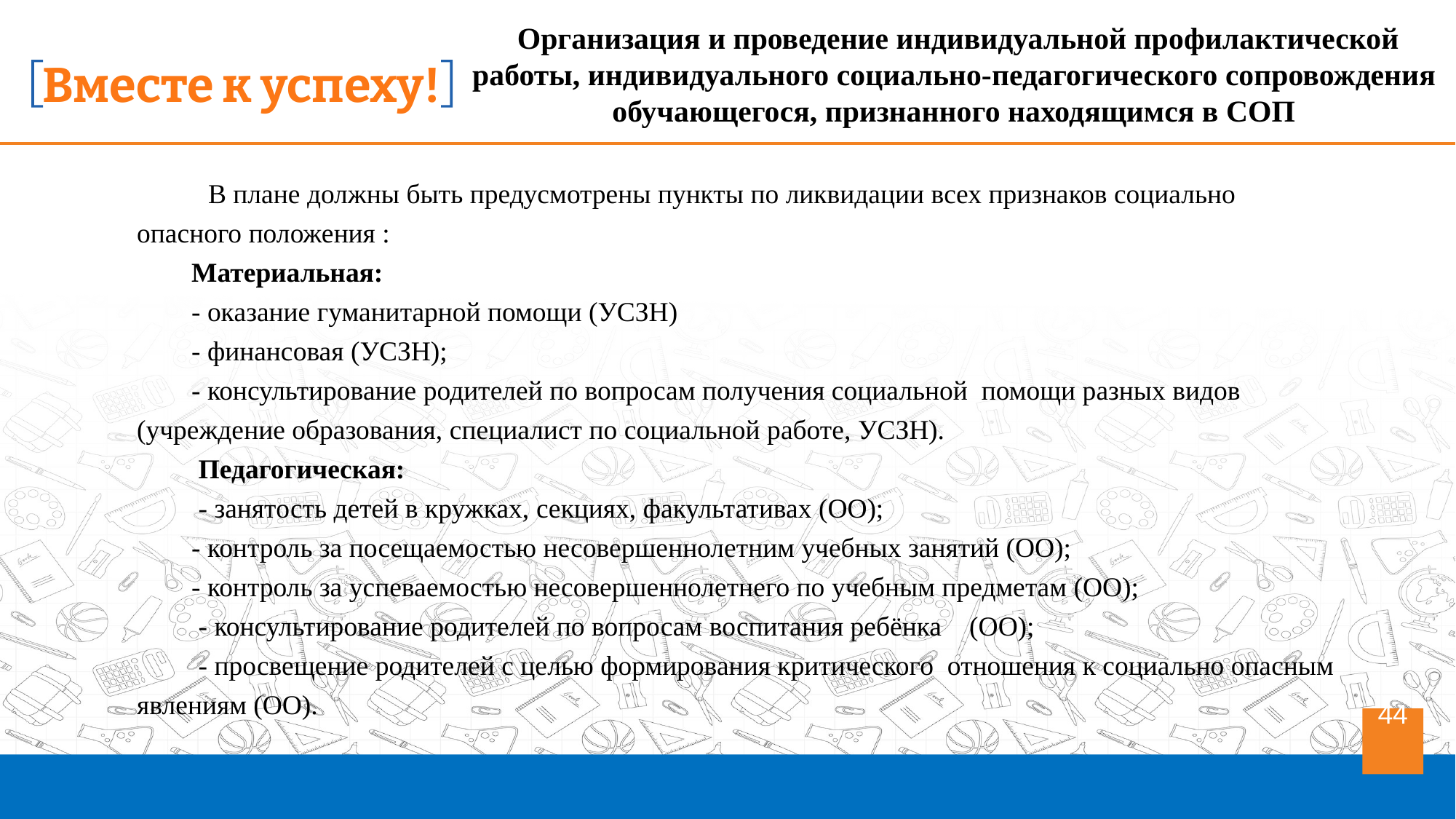

Организация и проведение индивидуальной профилактической работы, индивидуального социально-педагогического сопровождения обучающегося, признанного находящимся в СОП
  В плане должны быть предусмотрены пункты по ликвидации всех признаков социально опасного положения :
Материальная:
- оказание гуманитарной помощи (УСЗН)
- финансовая (УСЗН);
- консультирование родителей по вопросам получения социальной  помощи разных видов (учреждение образования, специалист по социальной работе, УСЗН).
 Педагогическая:
 - занятость детей в кружках, секциях, факультативах (ОО);
- контроль за посещаемостью несовершеннолетним учебных занятий (ОО);
- контроль за успеваемостью несовершеннолетнего по учебным предметам (ОО);
 - консультирование родителей по вопросам воспитания ребёнка    (ОО);
 - просвещение родителей с целью формирования критического  отношения к социально опасным явлениям (ОО).